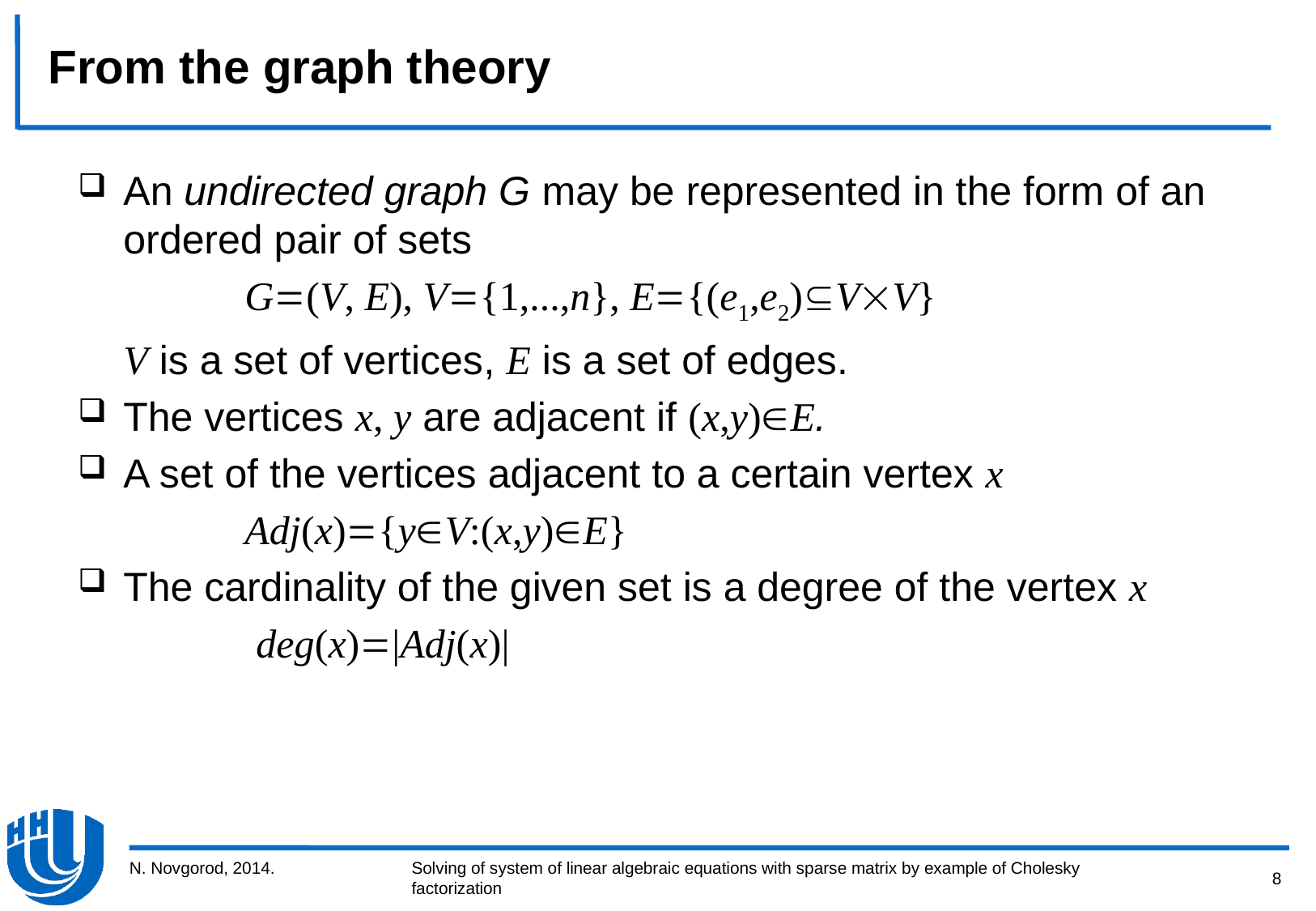

# From the graph theory

An undirected graph G may be represented in the form of an ordered pair of sets
		G=(V, E), V={1,...,n}, E={(e1,e2)⊆V×V}
	V is a set of vertices, E is a set of edges.
The vertices x, y are adjacent if (x,y)∈E.
A set of the vertices adjacent to a certain vertex x
		Adj(x)={y∈V:(x,y)∈E}
The cardinality of the given set is a degree of the vertex x
		 deg(x)=|Adj(x)|

N. Novgorod, 2014.
8
Solving of system of linear algebraic equations with sparse matrix by example of Cholesky factorization